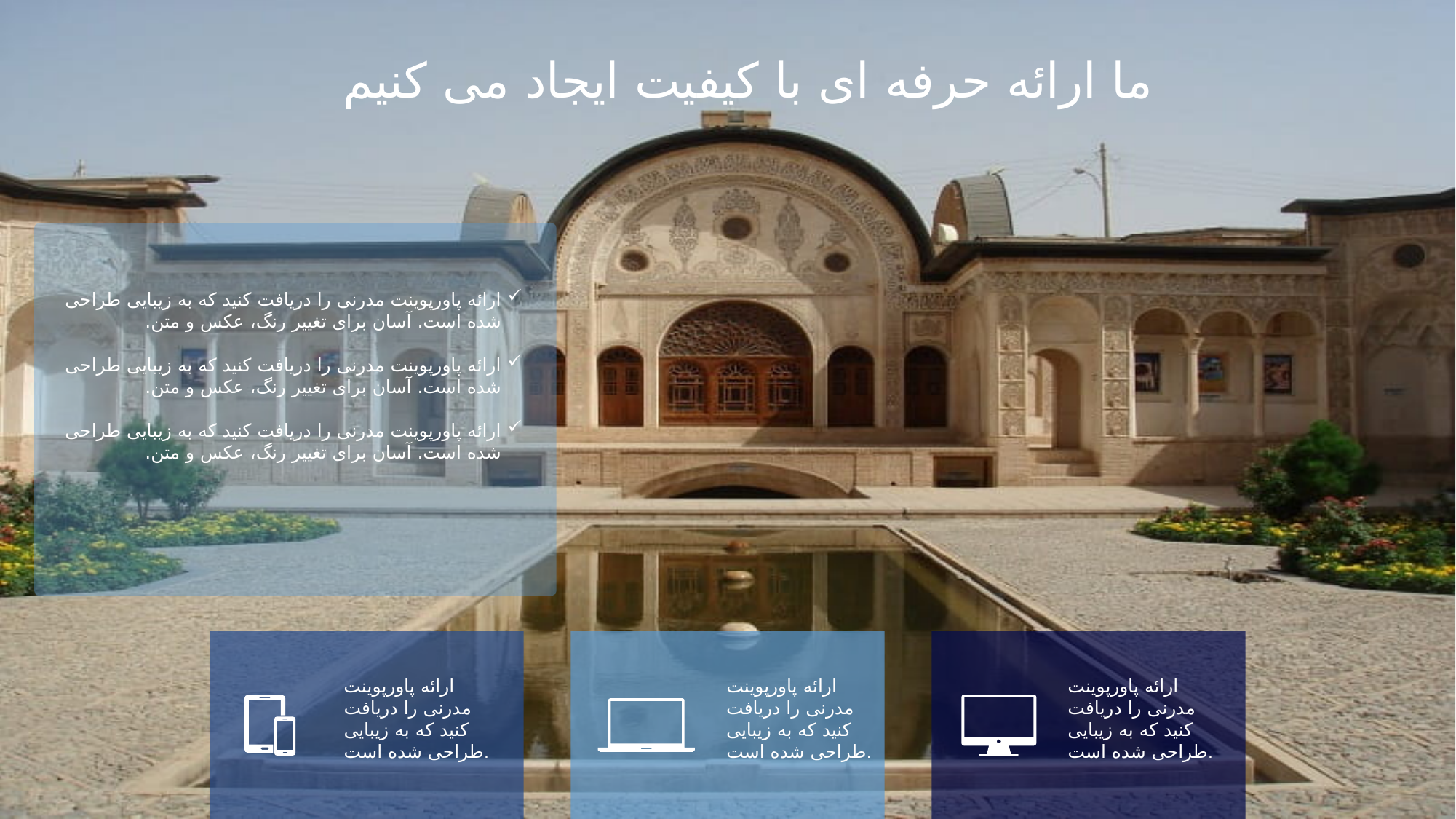

ما ارائه حرفه ای با کیفیت ایجاد می کنیم

ارائه پاورپوینت مدرنی را دریافت کنید که به زیبایی طراحی شده است. آسان برای تغییر رنگ، عکس و متن.

ارائه پاورپوینت مدرنی را دریافت کنید که به زیبایی طراحی شده است. آسان برای تغییر رنگ، عکس و متن.

ارائه پاورپوینت مدرنی را دریافت کنید که به زیبایی طراحی شده است. آسان برای تغییر رنگ، عکس و متن.

ارائه پاورپوینت مدرنی را دریافت کنید که به زیبایی طراحی شده است.
ارائه پاورپوینت مدرنی را دریافت کنید که به زیبایی طراحی شده است.
ارائه پاورپوینت مدرنی را دریافت کنید که به زیبایی طراحی شده است.